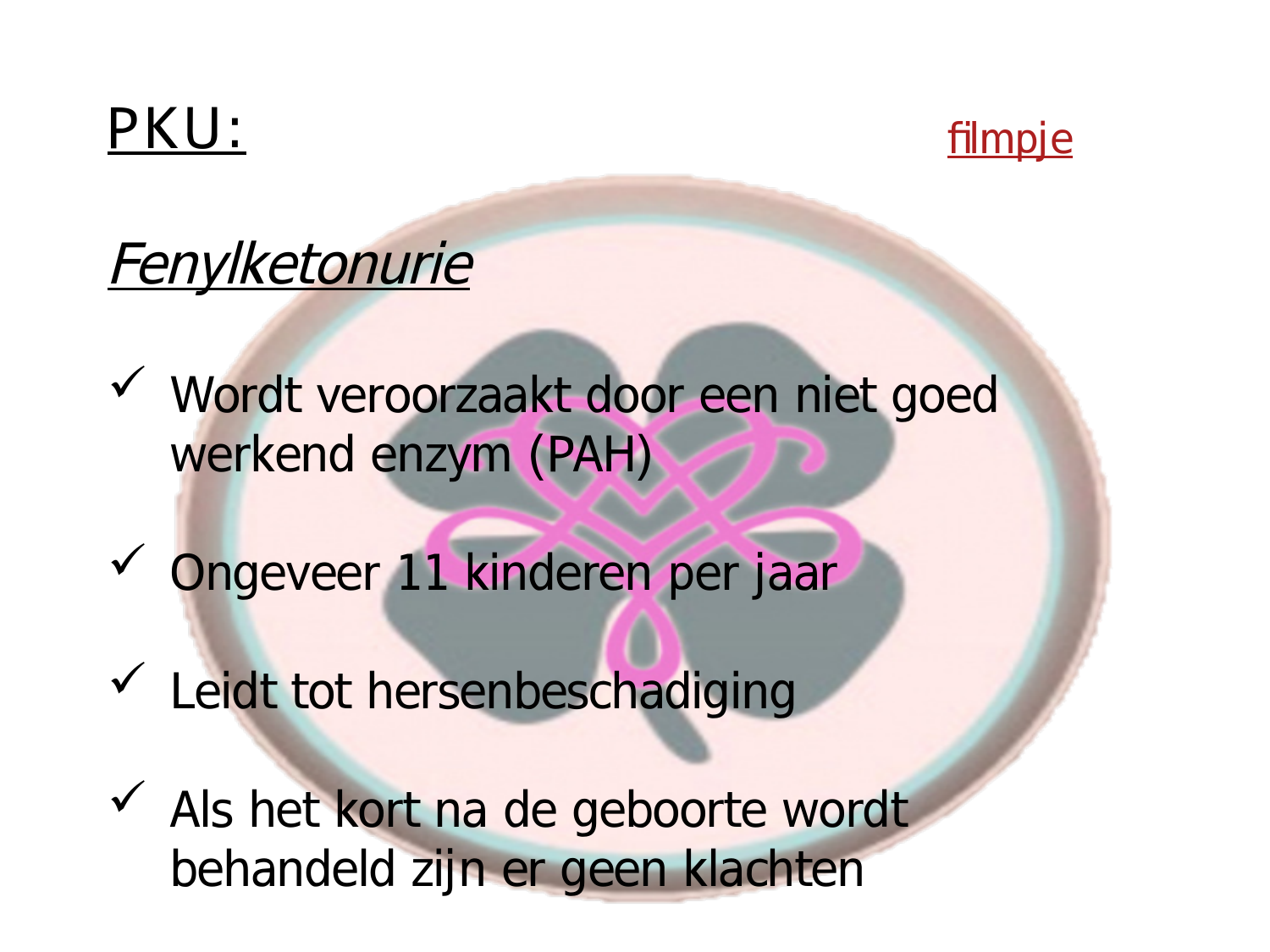

PKU:

Fenylketonurie

Wordt veroorzaakt door een niet goed werkend enzym (PAH)

Ongeveer 11 kinderen per jaar

Leidt tot hersenbeschadiging

Als het kort na de geboorte wordt behandeld zijn er geen klachten
filmpje